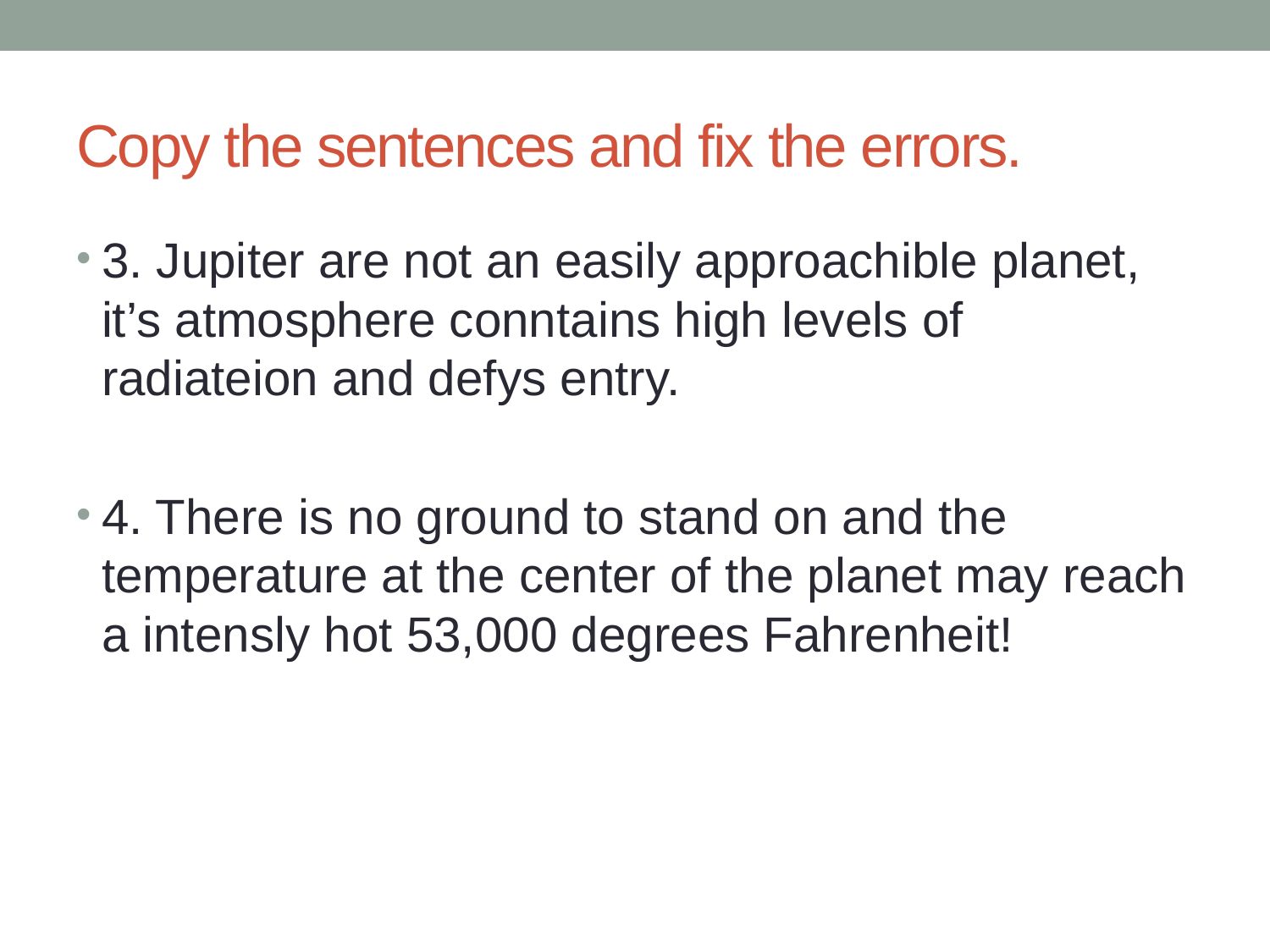

# Copy the sentences and fix the errors.
3. Jupiter are not an easily approachible planet, it’s atmosphere conntains high levels of radiateion and defys entry.

4. There is no ground to stand on and the temperature at the center of the planet may reach a intensly hot 53,000 degrees Fahrenheit!